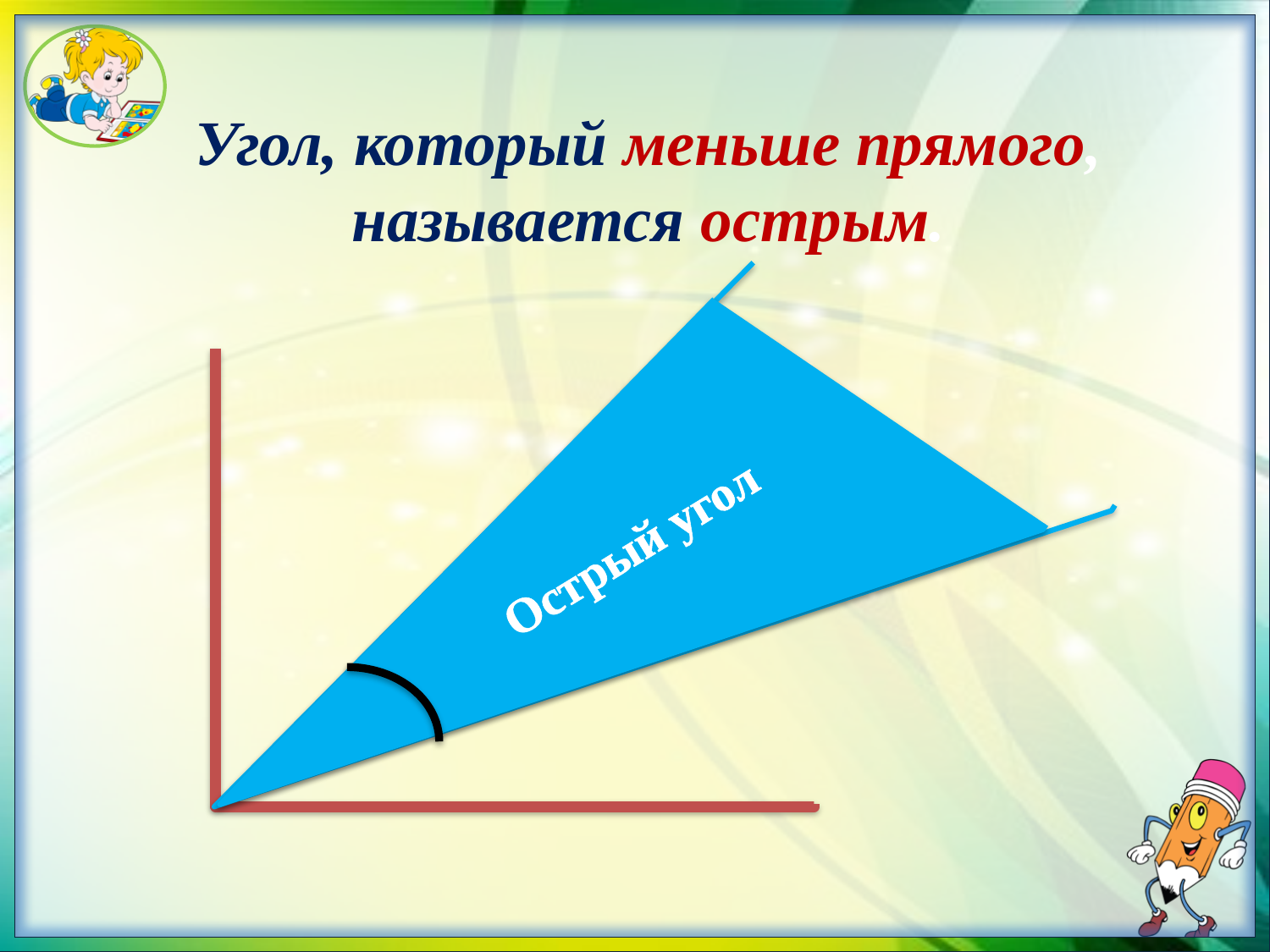

Угол, который меньше прямого, называется острым.

Острый угол